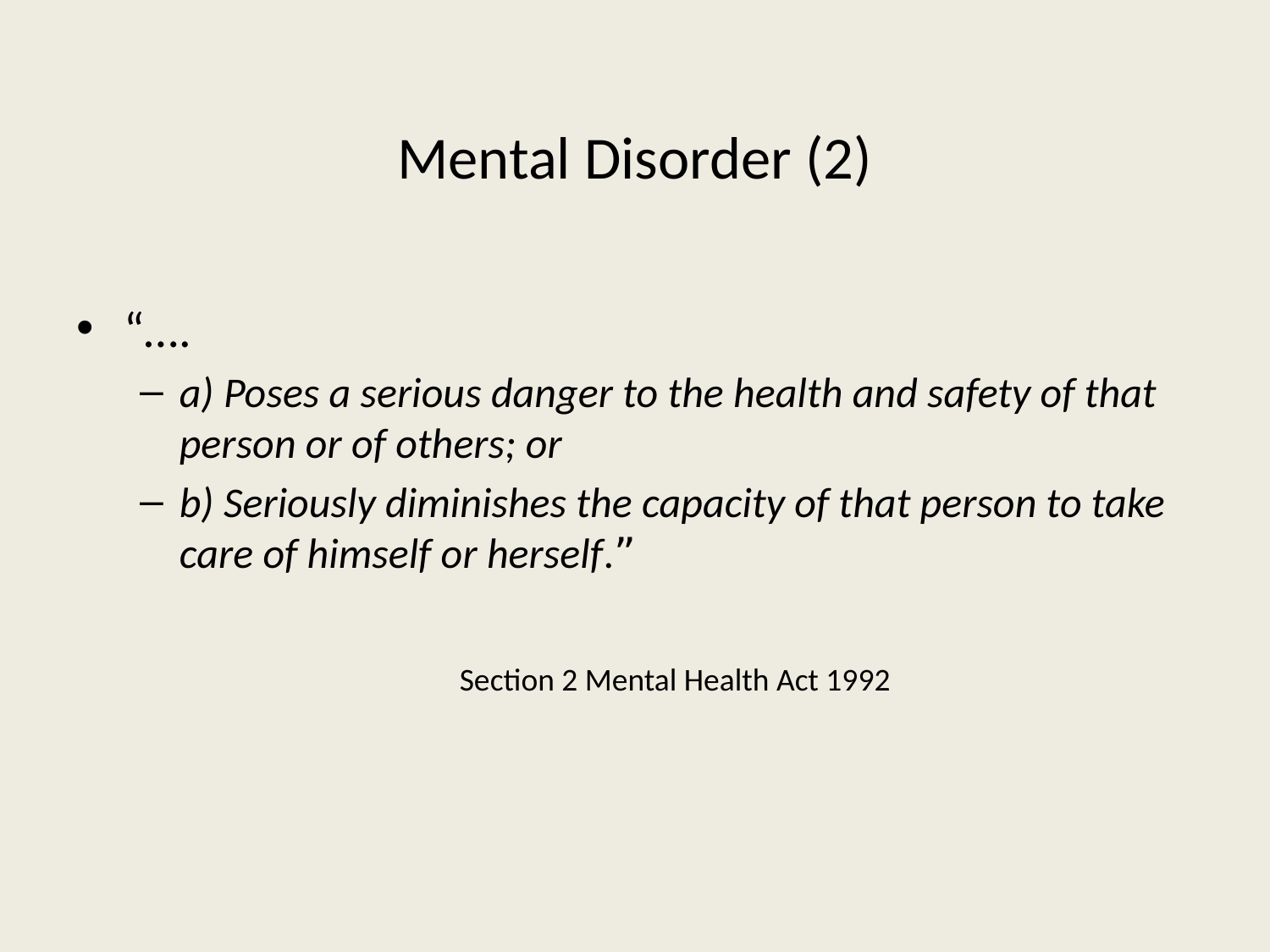

# Mental Disorder (2)

“….
a) Poses a serious danger to the health and safety of that person or of others; or
b) Seriously diminishes the capacity of that person to take care of himself or herself.”

                  Section 2 Mental Health Act 1992